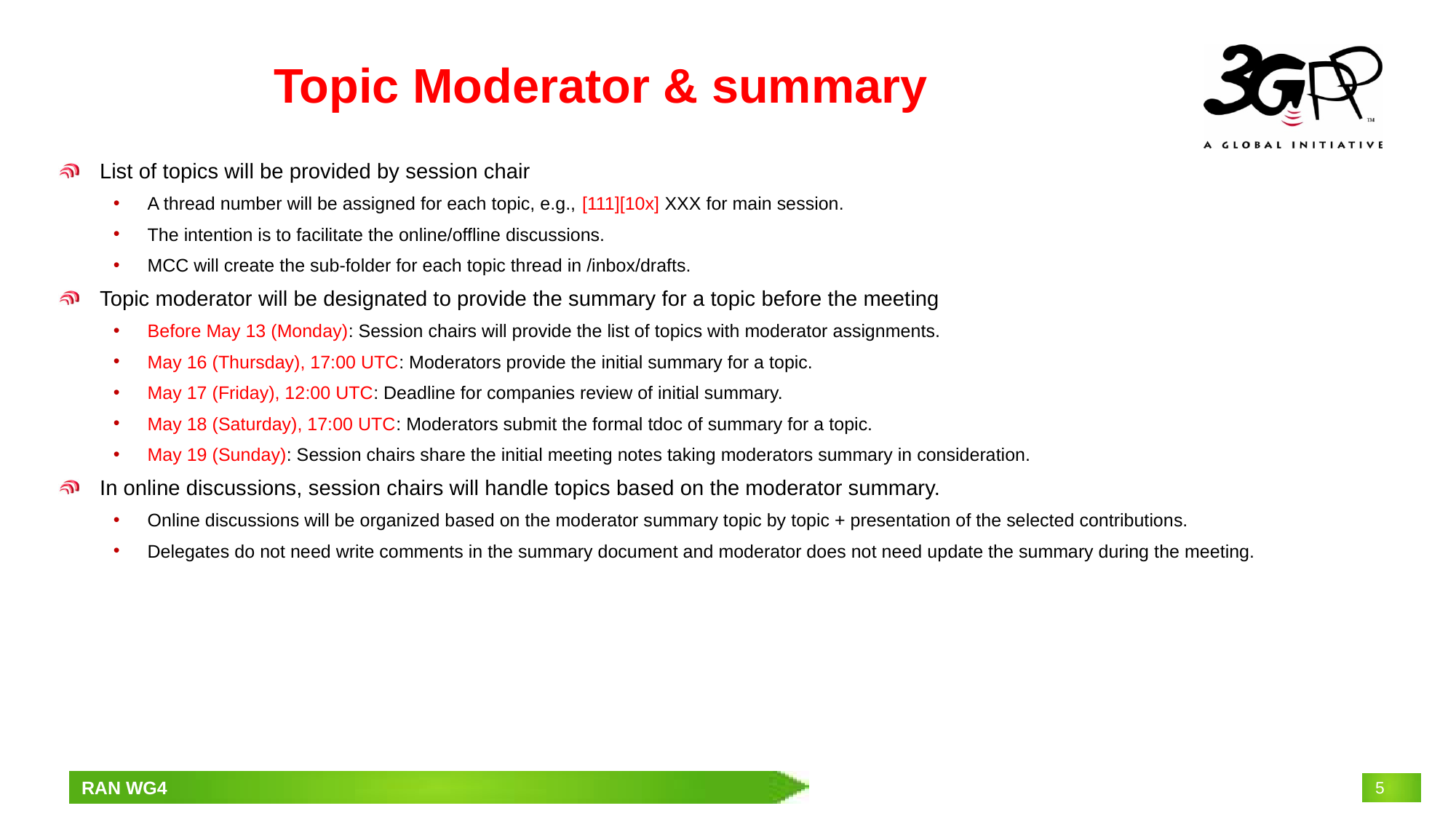

# Topic Moderator & summary
List of topics will be provided by session chair
A thread number will be assigned for each topic, e.g., [111][10x] XXX for main session.
The intention is to facilitate the online/offline discussions.
MCC will create the sub-folder for each topic thread in /inbox/drafts.
Topic moderator will be designated to provide the summary for a topic before the meeting
Before May 13 (Monday): Session chairs will provide the list of topics with moderator assignments.
May 16 (Thursday), 17:00 UTC: Moderators provide the initial summary for a topic.
May 17 (Friday), 12:00 UTC: Deadline for companies review of initial summary.
May 18 (Saturday), 17:00 UTC: Moderators submit the formal tdoc of summary for a topic.
May 19 (Sunday): Session chairs share the initial meeting notes taking moderators summary in consideration.
In online discussions, session chairs will handle topics based on the moderator summary.
Online discussions will be organized based on the moderator summary topic by topic + presentation of the selected contributions.
Delegates do not need write comments in the summary document and moderator does not need update the summary during the meeting.